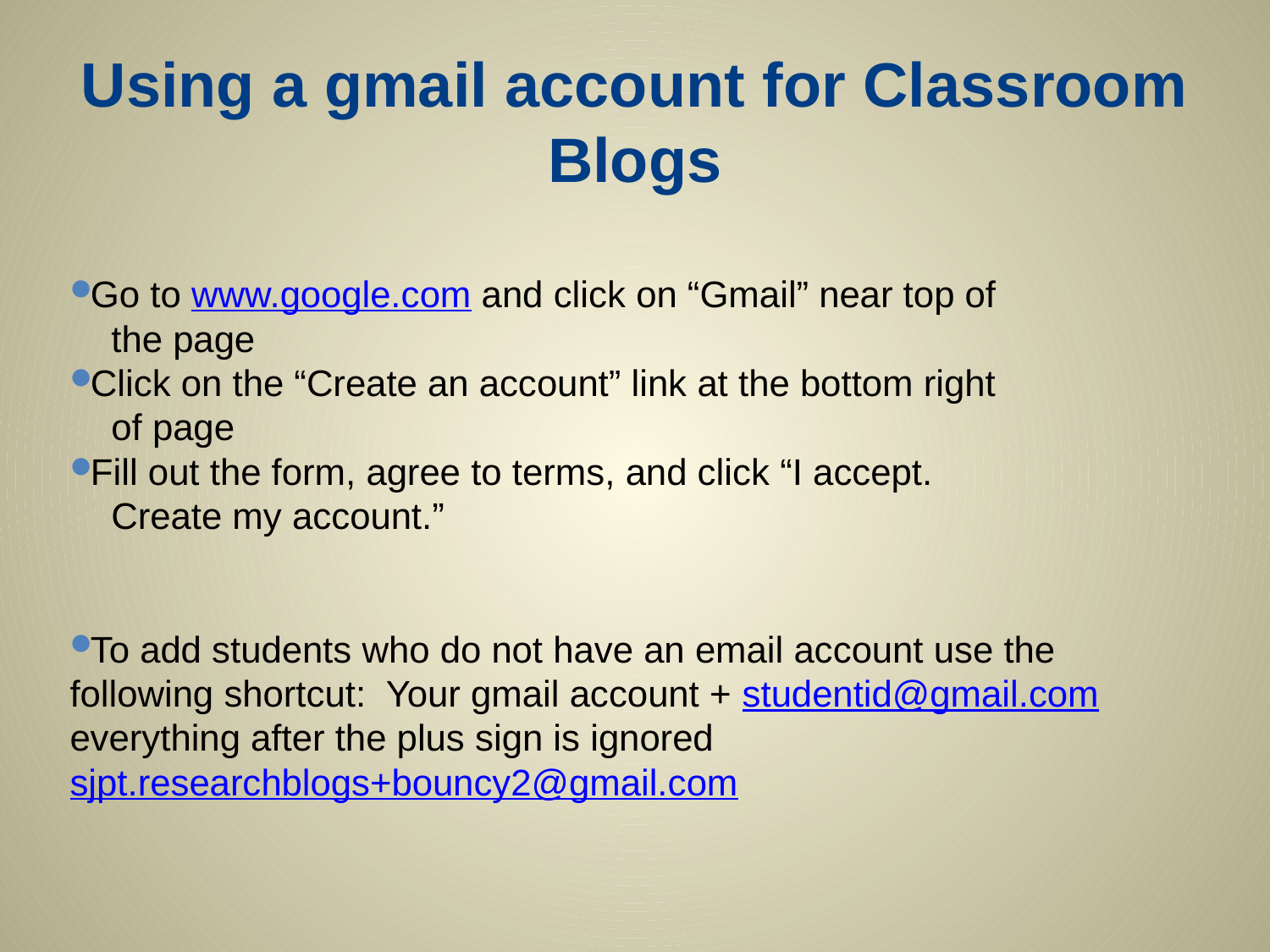

# Using a gmail account for Classroom Blogs
Go to www.google.com and click on “Gmail” near top of
    the page
Click on the “Create an account” link at the bottom right
    of page
Fill out the form, agree to terms, and click “I accept.
    Create my account.”

To add students who do not have an email account use the following shortcut:  Your gmail account + studentid@gmail.com everything after the plus sign is ignored sjpt.researchblogs+bouncy2@gmail.com